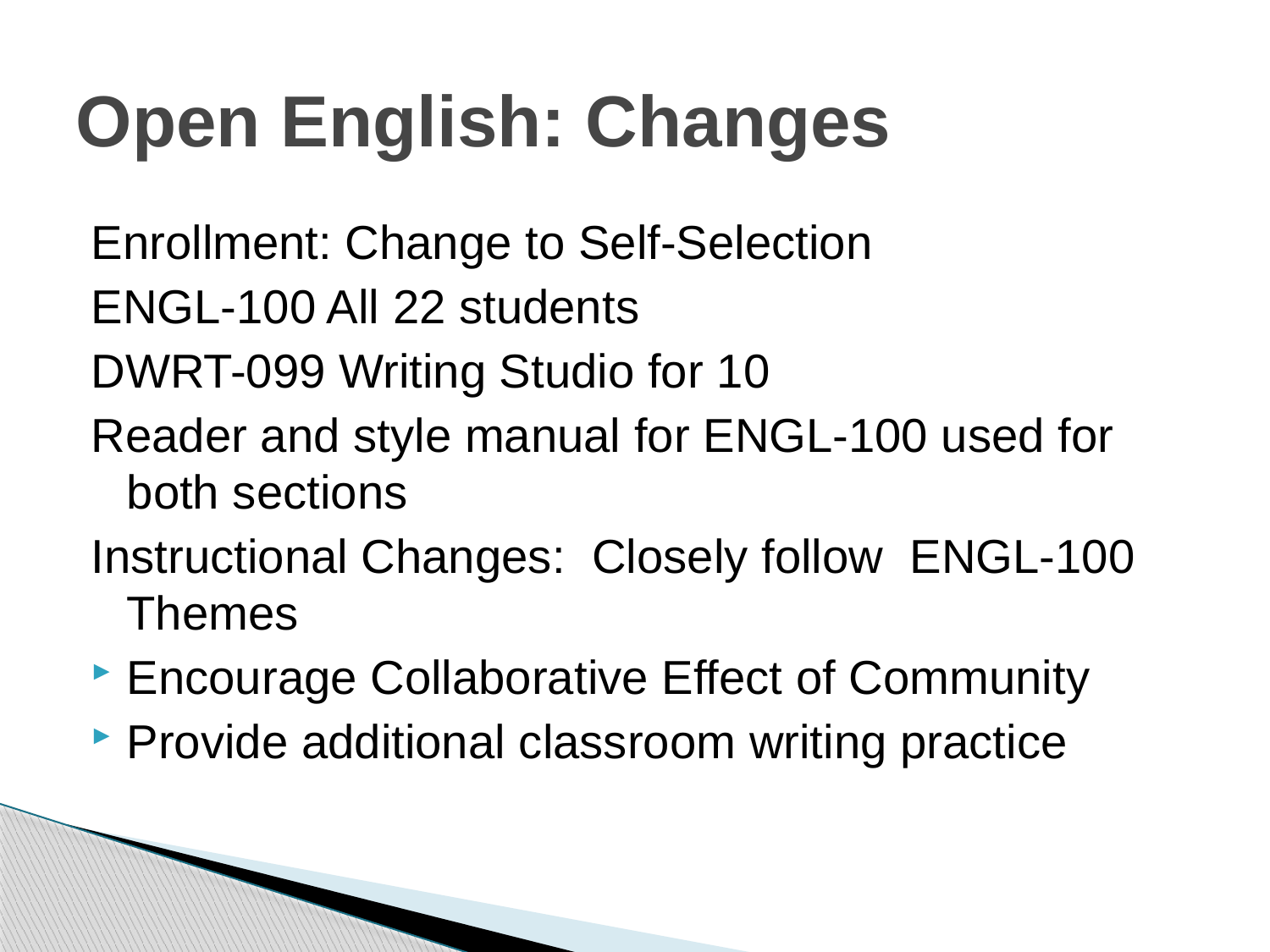

# Open English: Changes
Enrollment: Change to Self-Selection
ENGL-100 All 22 students
DWRT-099 Writing Studio for 10
Reader and style manual for ENGL-100 used for both sections
Instructional Changes:  Closely follow  ENGL-100 Themes
Encourage Collaborative Effect of Community
Provide additional classroom writing practice